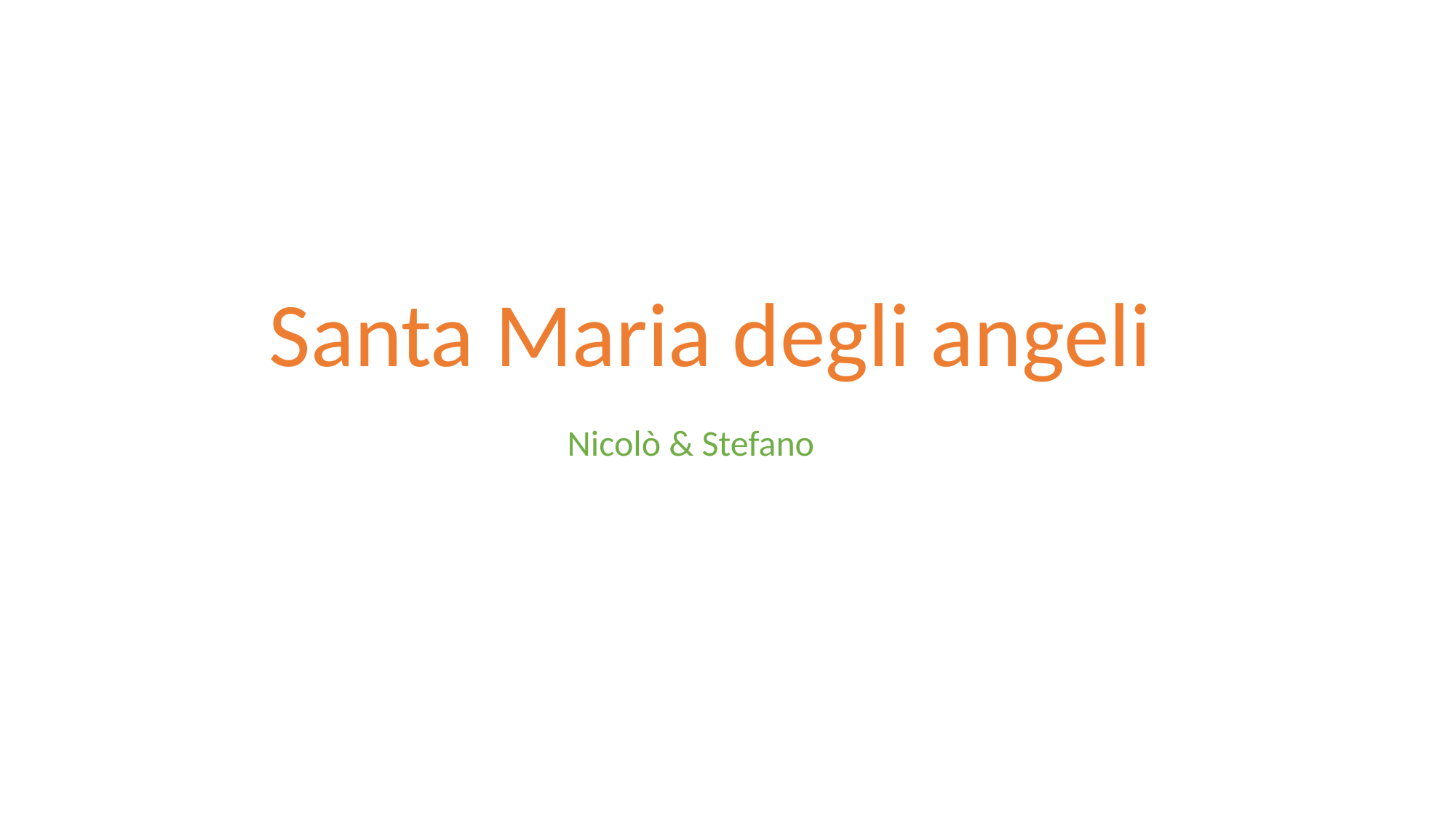

# Santa Maria degli angeli
Nicolò & Stefano